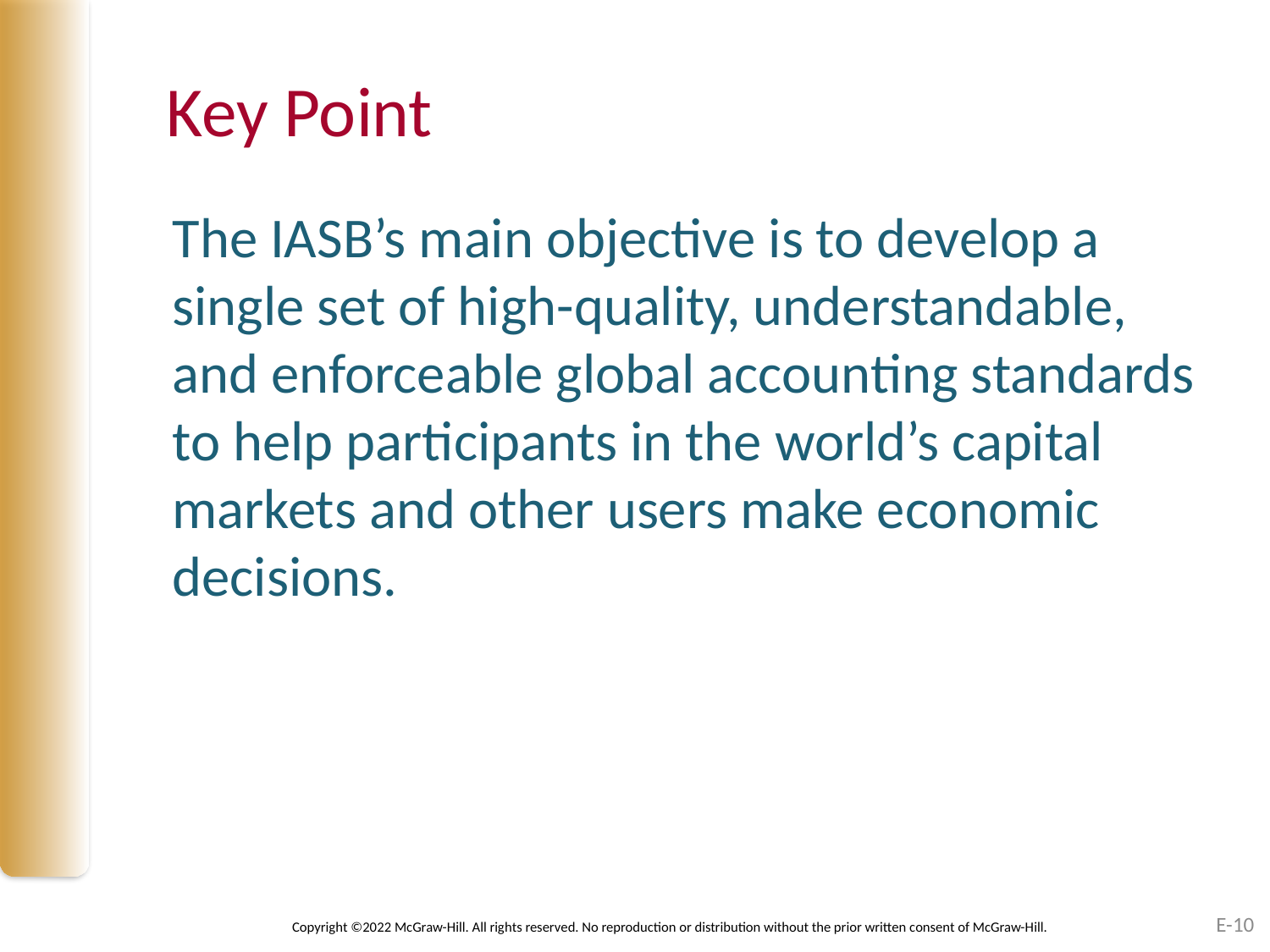

# Key Point
The IASB’s main objective is to develop a single set of high-quality, understandable, and enforceable global accounting standards to help participants in the world’s capital markets and other users make economic decisions.

E-10
Copyright ©2022 McGraw-Hill. All rights reserved. No reproduction or distribution without the prior written consent of McGraw-Hill.